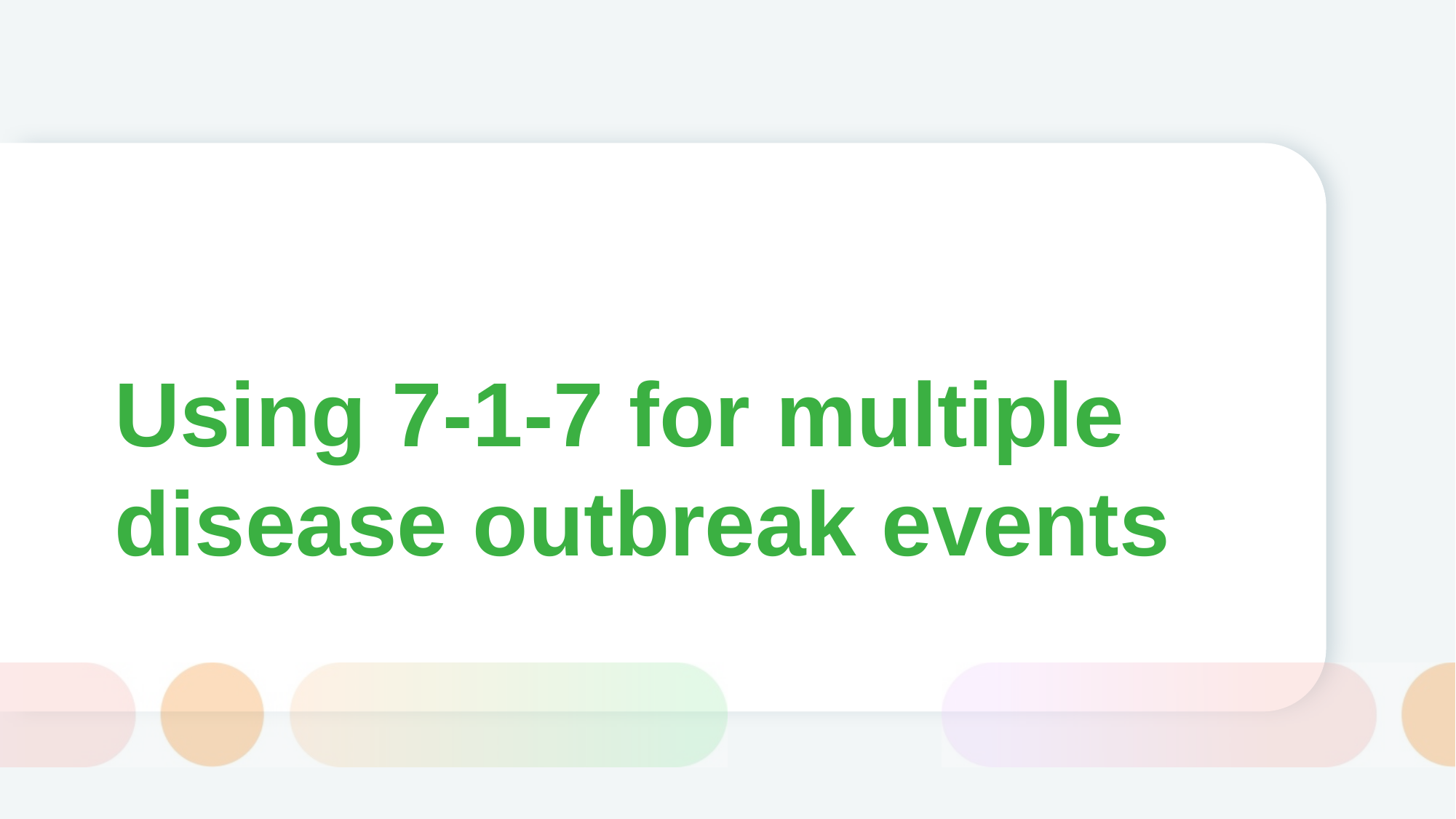

# Using 7-1-7 for multiple disease outbreak events